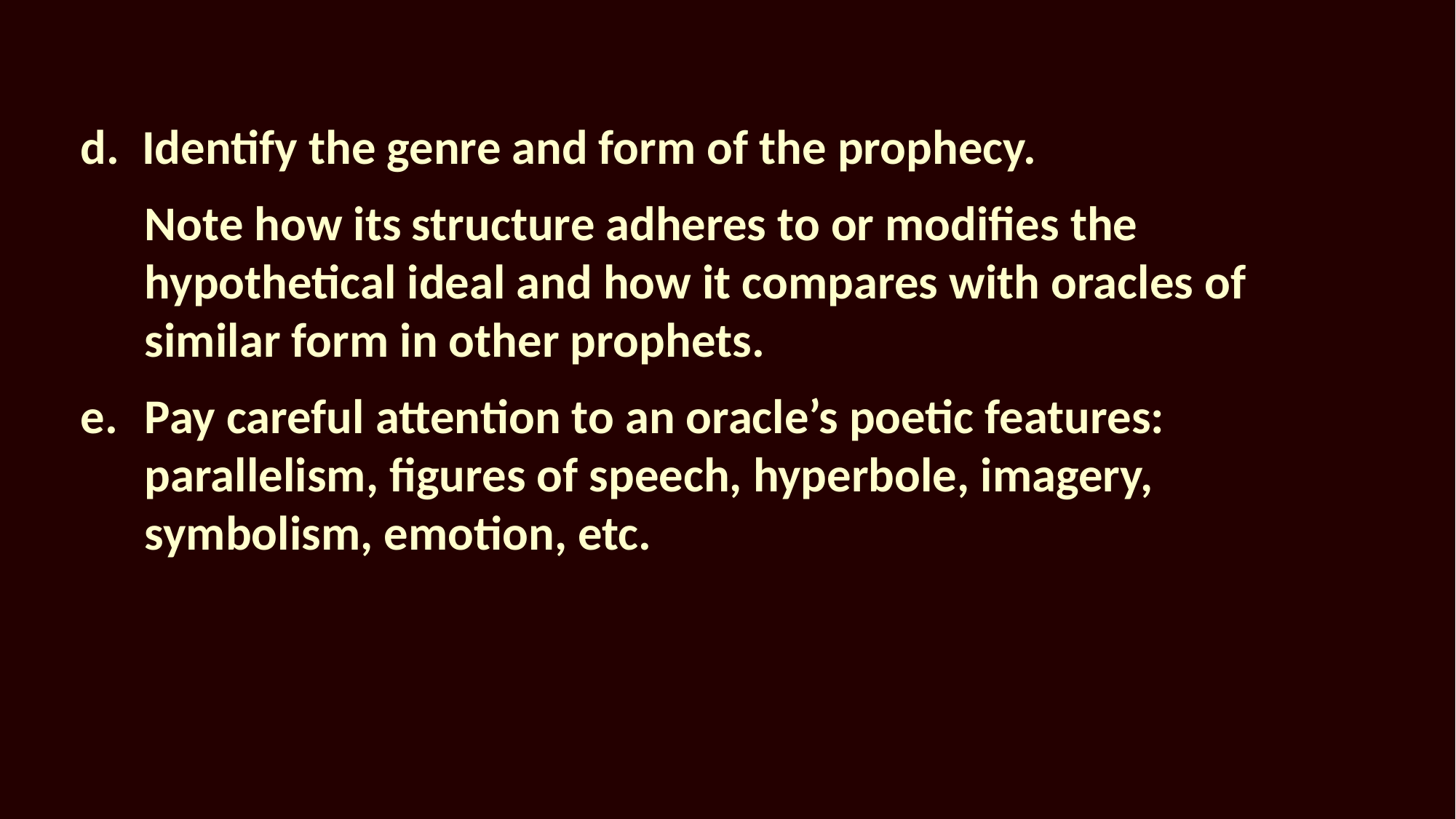

Identify the genre and form of the prophecy.
Note how its structure adheres to or modifies the hypothetical ideal and how it compares with oracles of similar form in other prophets.
Pay careful attention to an oracle’s poetic features: parallelism, figures of speech, hyperbole, imagery, symbolism, emotion, etc.